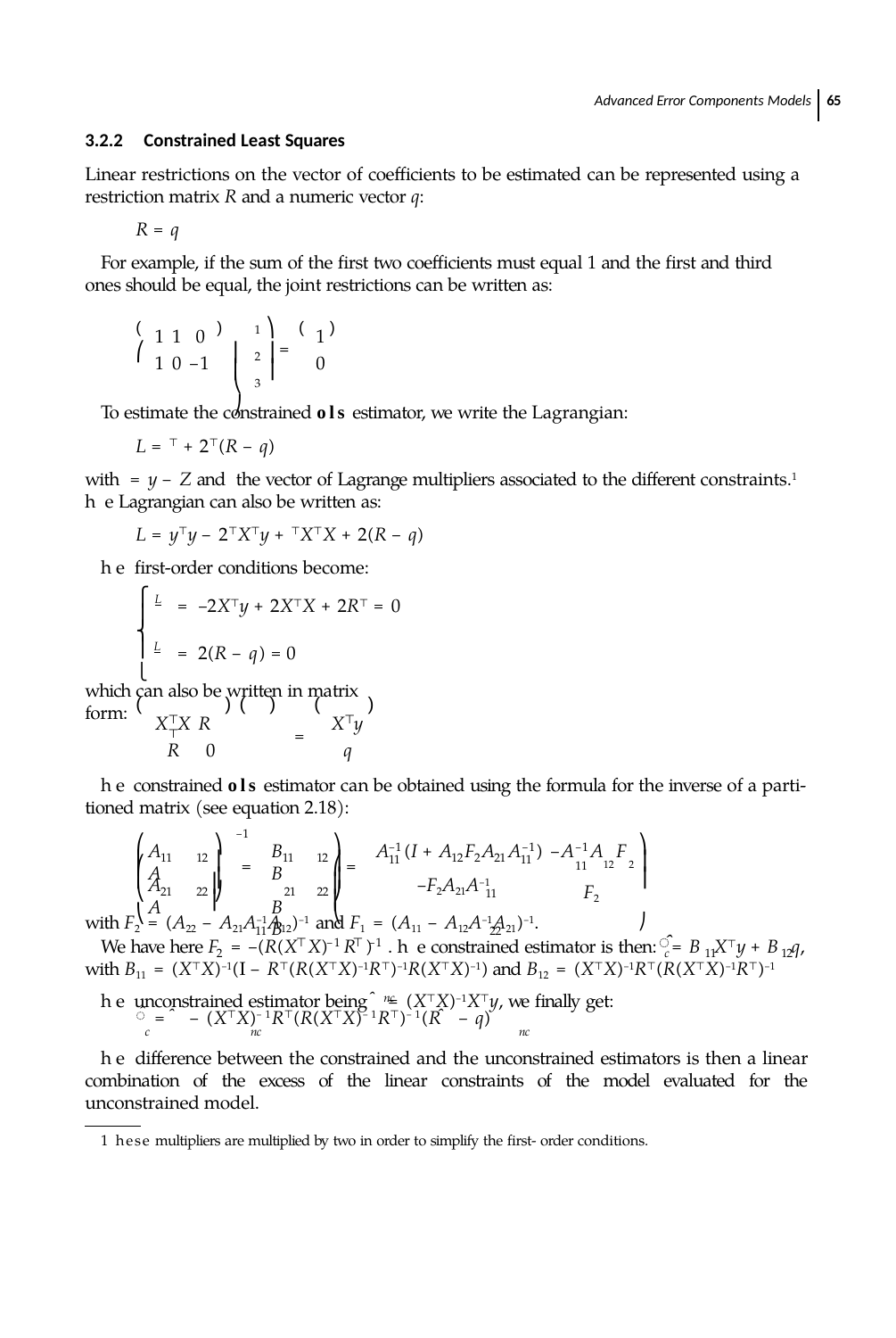

Advanced Error Components Models  65

3.2.2  Constrained Least Squares
Linear restrictions on the vector of coeﬃcients to be estimated can be represented using a restriction matrix R and a numeric vector q:
R = q
For example, if the sum of the ﬁrst two coeﬃcients must equal 1 and the ﬁrst and third ones should be equal, the joint restrictions can be written as:

(	) ⎛
⎞	(  )

1 1 0
1 0 –1
1
1
=
⎜
⎟
2
0
⎜
⎟

⎝	⎠
3
To estimate the constrained ols estimator, we write the Lagrangian:
L = ⊤ + 2⊤(R – q)
with  = y – Z and  the vector of Lagrange multipliers associated to the different constraints.1 he Lagrangian can also be written as:
L = y⊤y – 2⊤X⊤y + ⊤X⊤X + 2(R – q)
he ﬁrst-order conditions become:
⎧ L
= –2X⊤y + 2X⊤X + 2R⊤ = 0
⎪
⎨
⎪
L
= 2(R – q) = 0
⎩
which can also be written in matrix form:
(	)(  )	(	)
⊤	⊤
⊤
X X R

X y
=
R	0		q
he constrained ols estimator can be obtained using the formula for the inverse of a parti- tioned matrix (see equation 2.18):
–1
B	B
B	B
⎛	⎞	⎛
⎞
⎞	⎛
–1	–1
–1
F A A  ) –A  A F
A	A
A  (I + A
11  12 2
F2
⎜
⎟
⎟	⎜
⎟	⎜
12 2  21
11	12
11	12
11
11
=
=
⎜
⎟⎠
⎟	⎜
⎟	⎜
–F2A21A–1
A	A
⎝	⎠	⎝
⎠	⎝
21	22	21	22
11
with F2 = (A22 – A21A–1A12)–1 and F1 = (A11 – A12A–1A21)–1.
11	22
̂
⊤	–1 ⊤ –1
We have here F = –(R(X X)  R )  . he constrained estimator is then:  = B X⊤y + B q,
2	c	11	12
with B11 = (X⊤X)–1(I – R⊤(R(X⊤X)–1R⊤)–1R(X⊤X)–1) and B12 = (X⊤X)–1R⊤(R(X⊤X)–1R⊤)–1
he unconstrained estimator being ̂  = (X⊤X)–1X⊤y, we ﬁnally get:
nc
̂ = ̂ – (X⊤X)–1R⊤(R(X⊤X)–1R⊤)–1(R̂ – q)
c	nc	nc
he difference between the constrained and the unconstrained estimators is then a linear combination of the excess of the linear constraints of the model evaluated for the unconstrained model.

1 hese multipliers are multiplied by two in order to simplify the ﬁrst- order conditions.